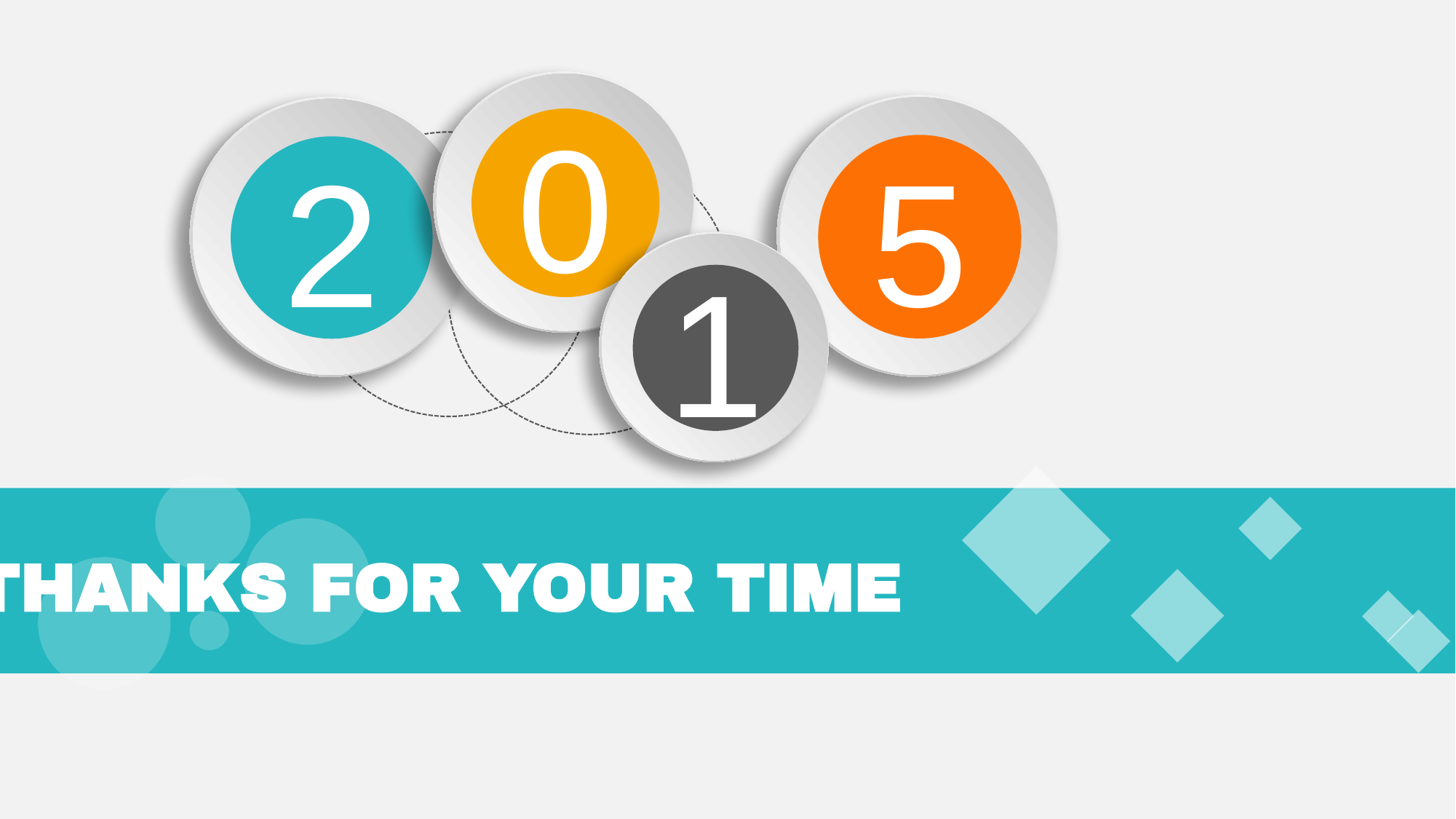

0

5
2

1

THANKS FOR YOUR TIME